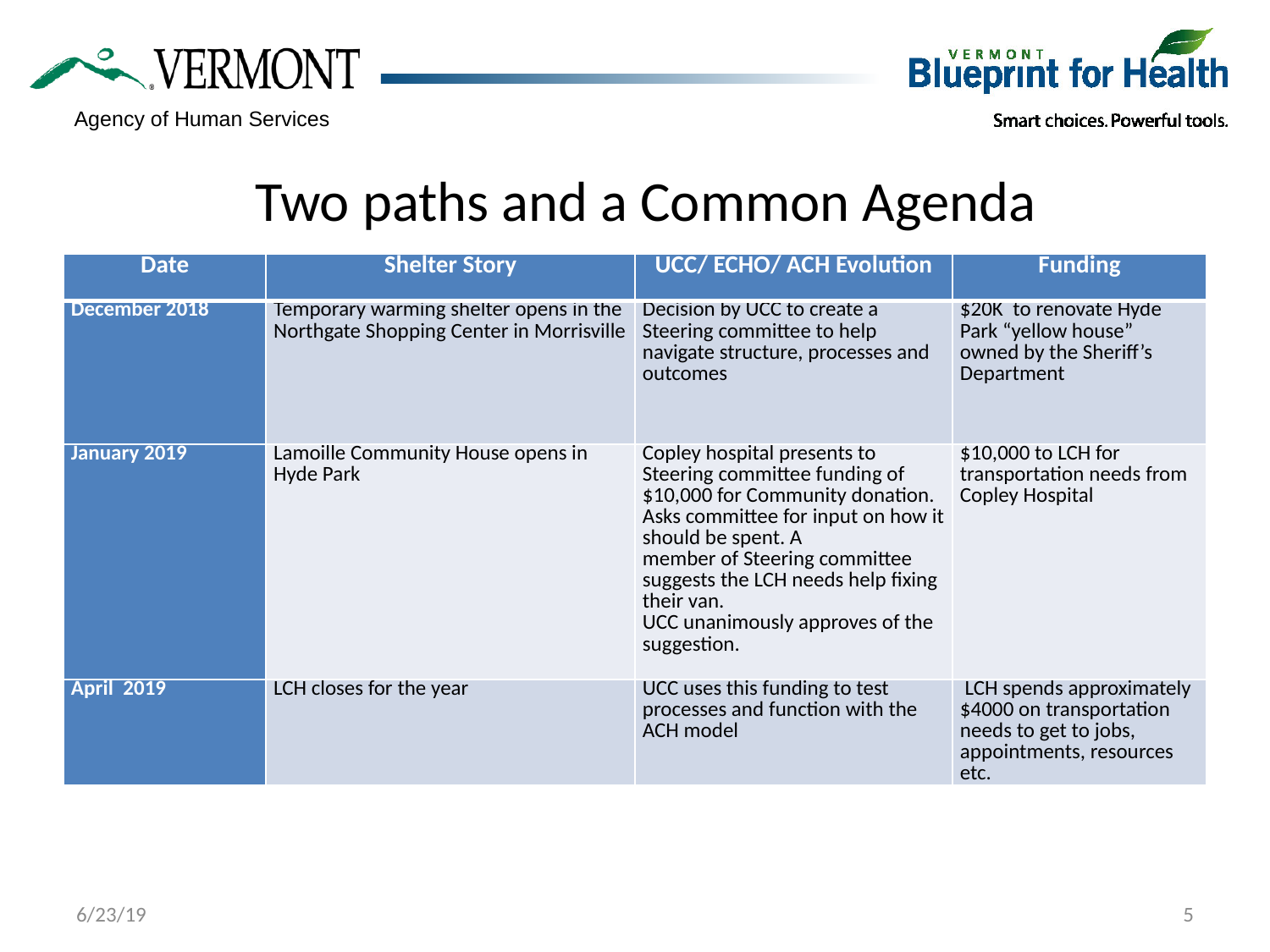

Two paths and a Common Agenda
| Date | Shelter Story | UCC/ ECHO/ ACH Evolution | Funding |
| --- | --- | --- | --- |
| December 2018 | Temporary warming shelter opens in the Northgate Shopping Center in Morrisville | Decision by UCC to create a Steering committee to help navigate structure, processes and outcomes | $20K to renovate Hyde Park “yellow house” owned by the Sheriff’s Department |
| January 2019 | Lamoille Community House opens in Hyde Park | Copley hospital presents to Steering committee funding of $10,000 for Community donation. Asks committee for input on how it should be spent. A member of Steering committee suggests the LCH needs help fixing their van. UCC unanimously approves of the suggestion. | $10,000 to LCH for transportation needs from Copley Hospital |
| April 2019 | LCH closes for the year | UCC uses this funding to test processes and function with the ACH model | LCH spends approximately $4000 on transportation needs to get to jobs, appointments, resources etc. |